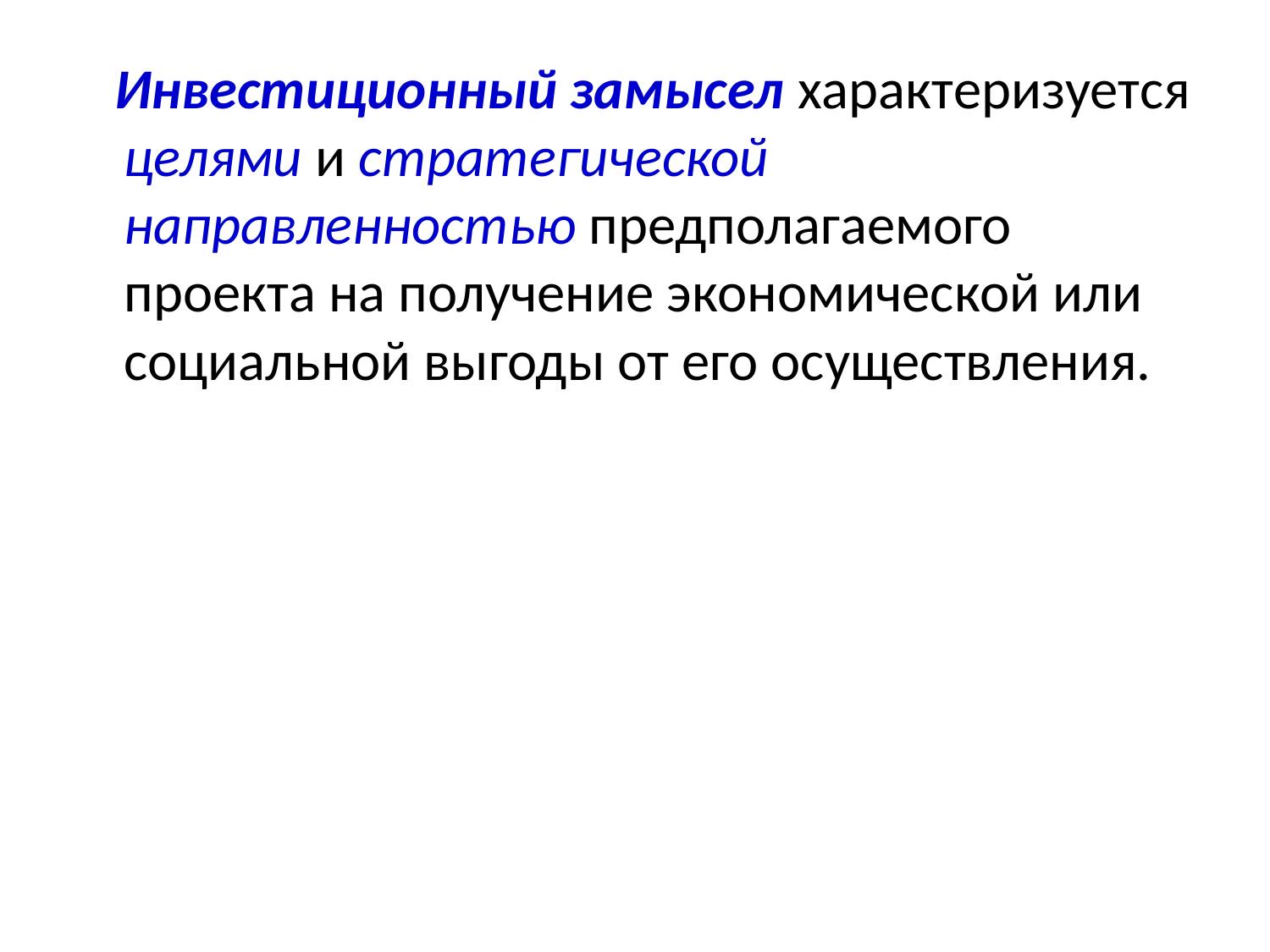

Инвестиционный замысел характеризуется целями и стратегической направленностью предполагаемого проекта на получение экономической или социальной выгоды от его осуществления.